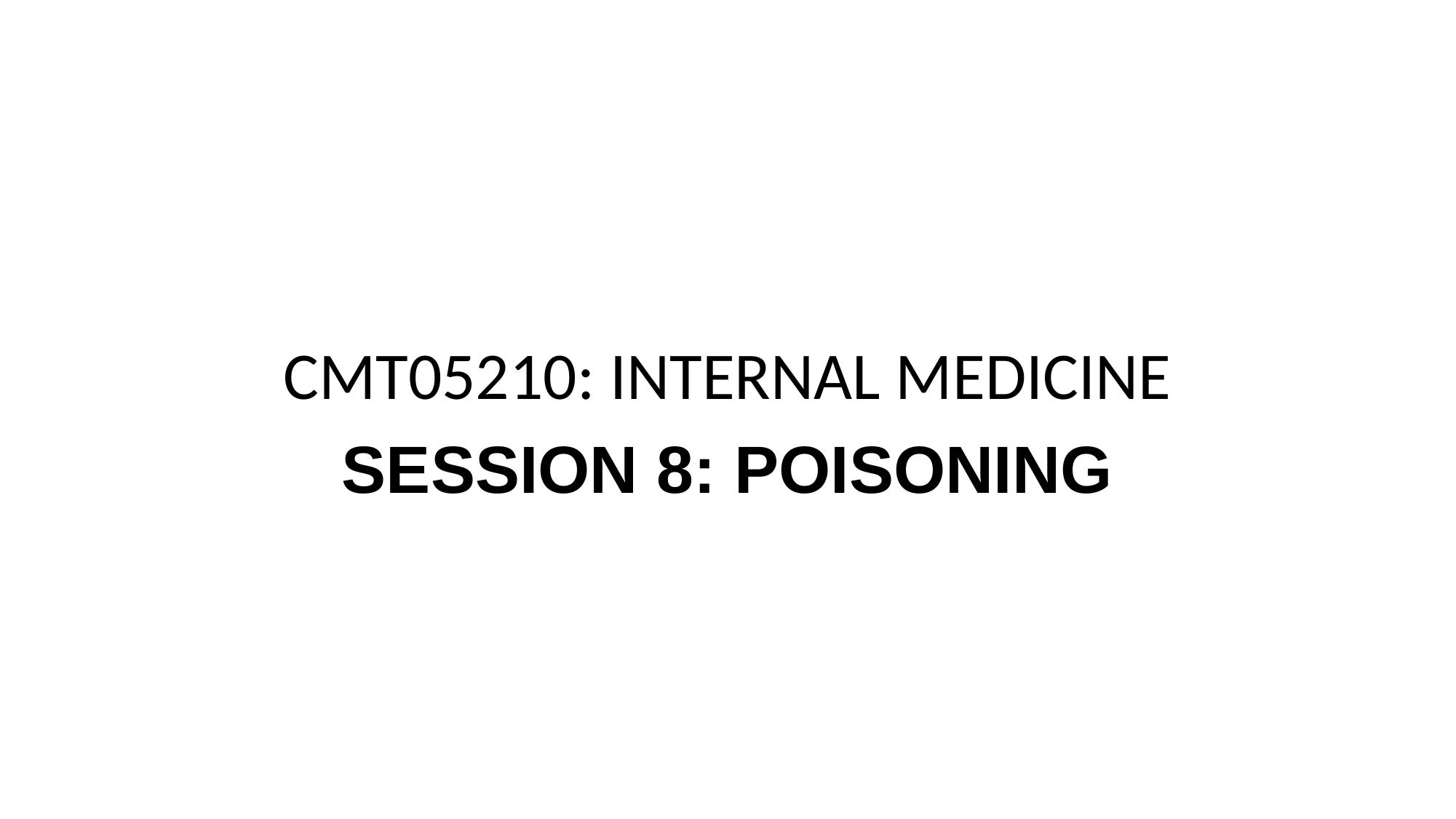

# CMT05210: INTERNAL MEDICINE
SESSION 8: POISONING